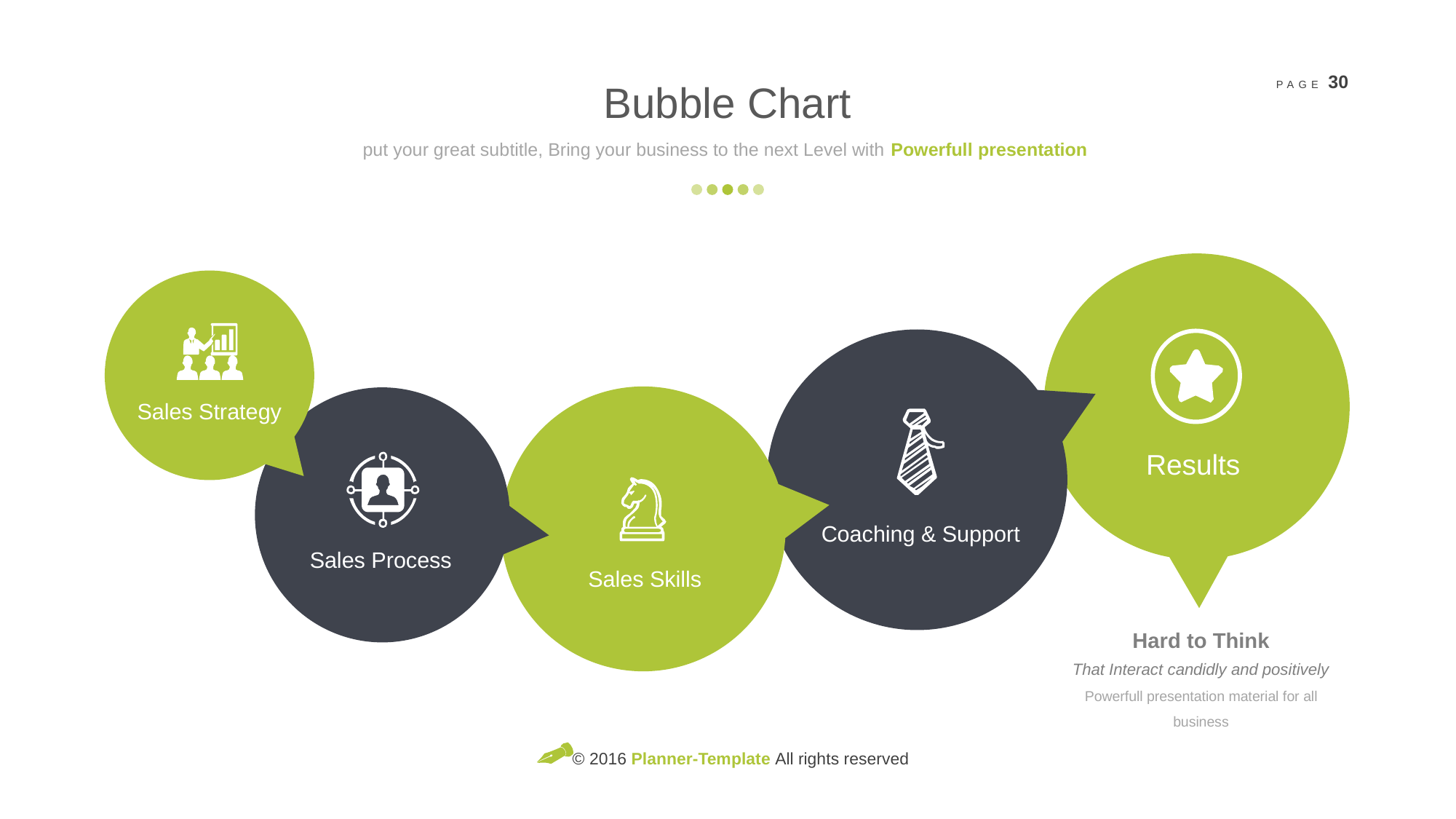

Bubble Chart
put your great subtitle, Bring your business to the next Level with Powerfull presentation

Results

Sales Strategy

Coaching & Support

Sales Skills

Sales Process
Hard to Think
That Interact candidly and positively
Powerfull presentation material for all business